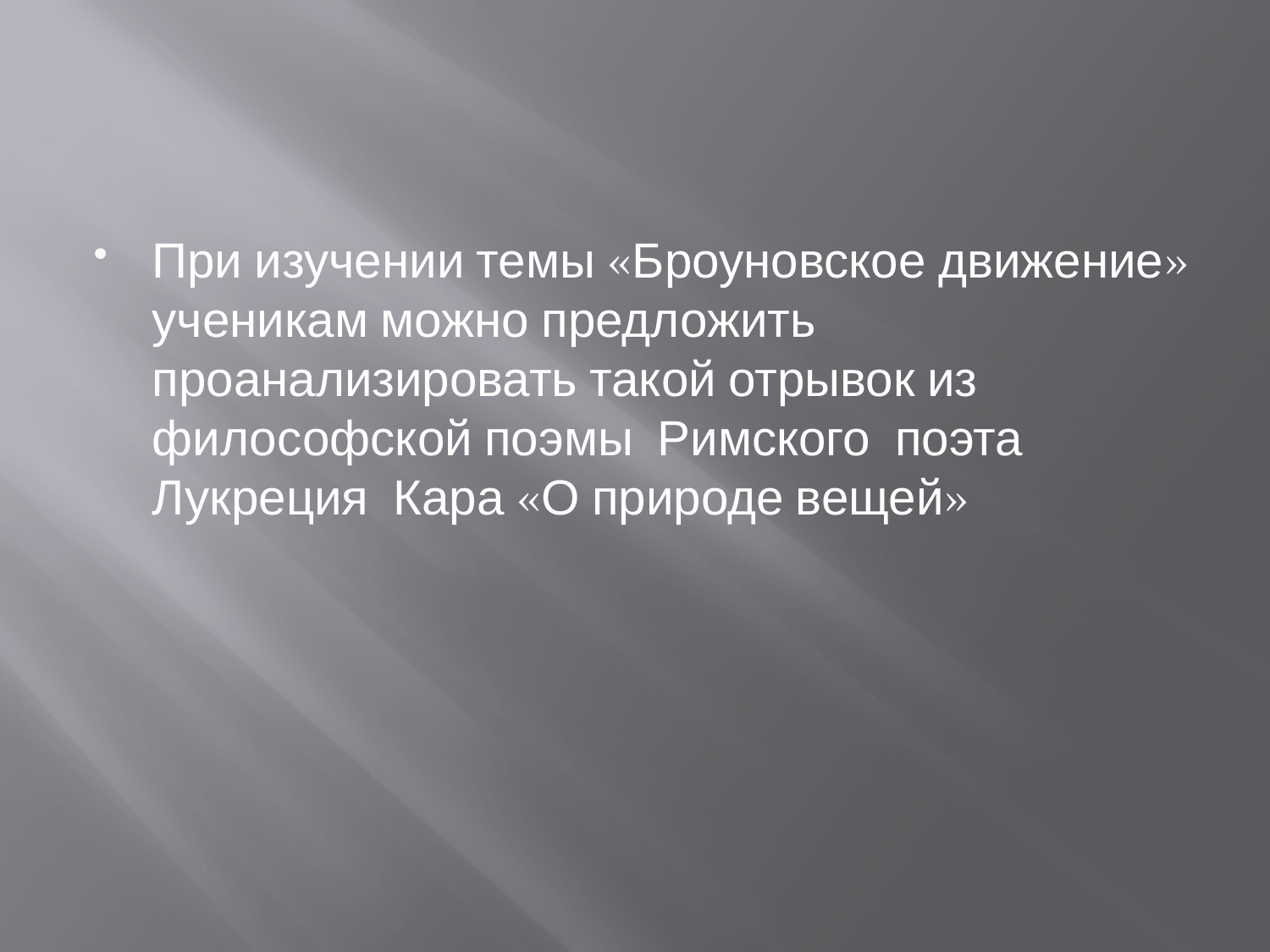

При изучении темы «Броуновское движение» ученикам можно предложить проанализировать такой отрывок из философской поэмы  Римского  поэта Лукреция  Кара «О природе вещей»